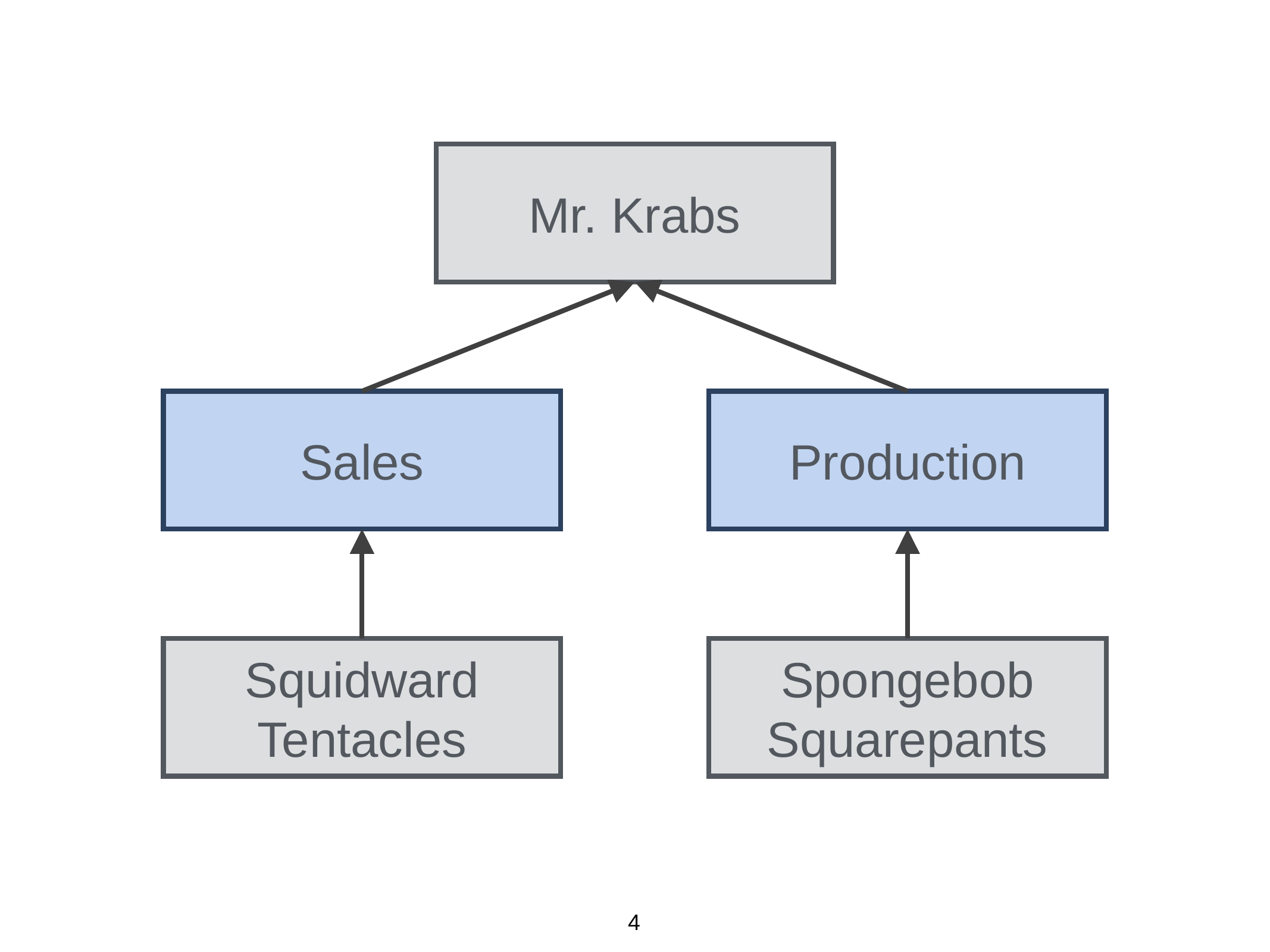

Mr. Krabs

Sales

Production

Squidward Tentacles

Spongebob Squarepants
4